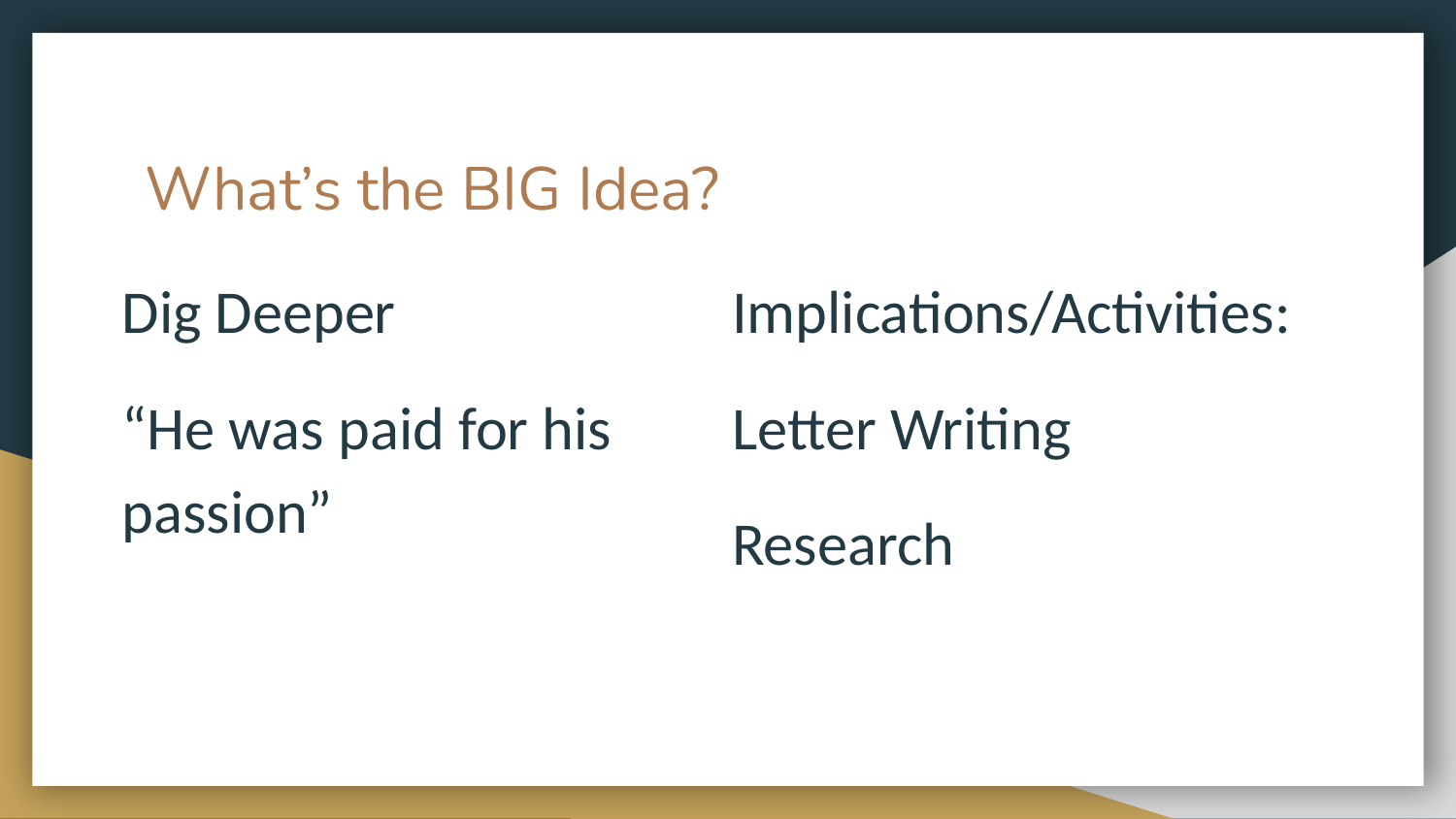

# What’s the BIG Idea?
Dig Deeper
“He was paid for his passion”
Implications/Activities:
Letter Writing
Research